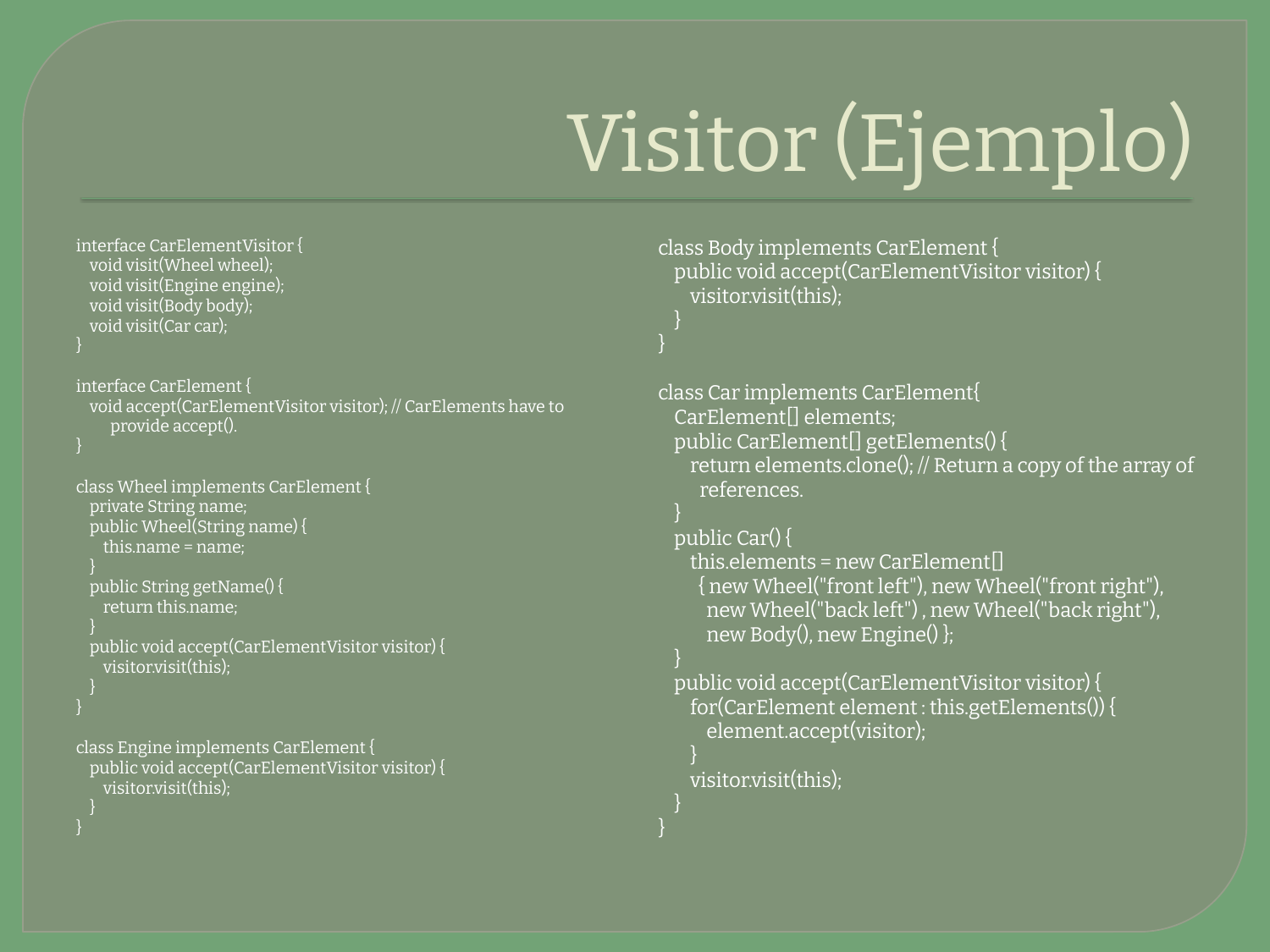

# Visitor (Ejemplo)
interface CarElementVisitor {
    void visit(Wheel wheel);
    void visit(Engine engine);
    void visit(Body body);
    void visit(Car car);
}

interface CarElement {
    void accept(CarElementVisitor visitor); // CarElements have to provide accept().
}

class Wheel implements CarElement {
    private String name;
    public Wheel(String name) {
        this.name = name;
    }
    public String getName() {
        return this.name;
    }
    public void accept(CarElementVisitor visitor) {
        visitor.visit(this);
    }
}

class Engine implements CarElement {
    public void accept(CarElementVisitor visitor) {
        visitor.visit(this);
    }
}

class Body implements CarElement {
    public void accept(CarElementVisitor visitor) {
        visitor.visit(this);
    }
}

class Car implements CarElement{
    CarElement[] elements;
    public CarElement[] getElements() {
        return elements.clone(); // Return a copy of the array of references.
    }
    public Car() {
        this.elements = new CarElement[]
          { new Wheel("front left"), new Wheel("front right"),
            new Wheel("back left") , new Wheel("back right"),
            new Body(), new Engine() };
    }
    public void accept(CarElementVisitor visitor) {
        for(CarElement element : this.getElements()) {
            element.accept(visitor);
        }
        visitor.visit(this);
    }
}